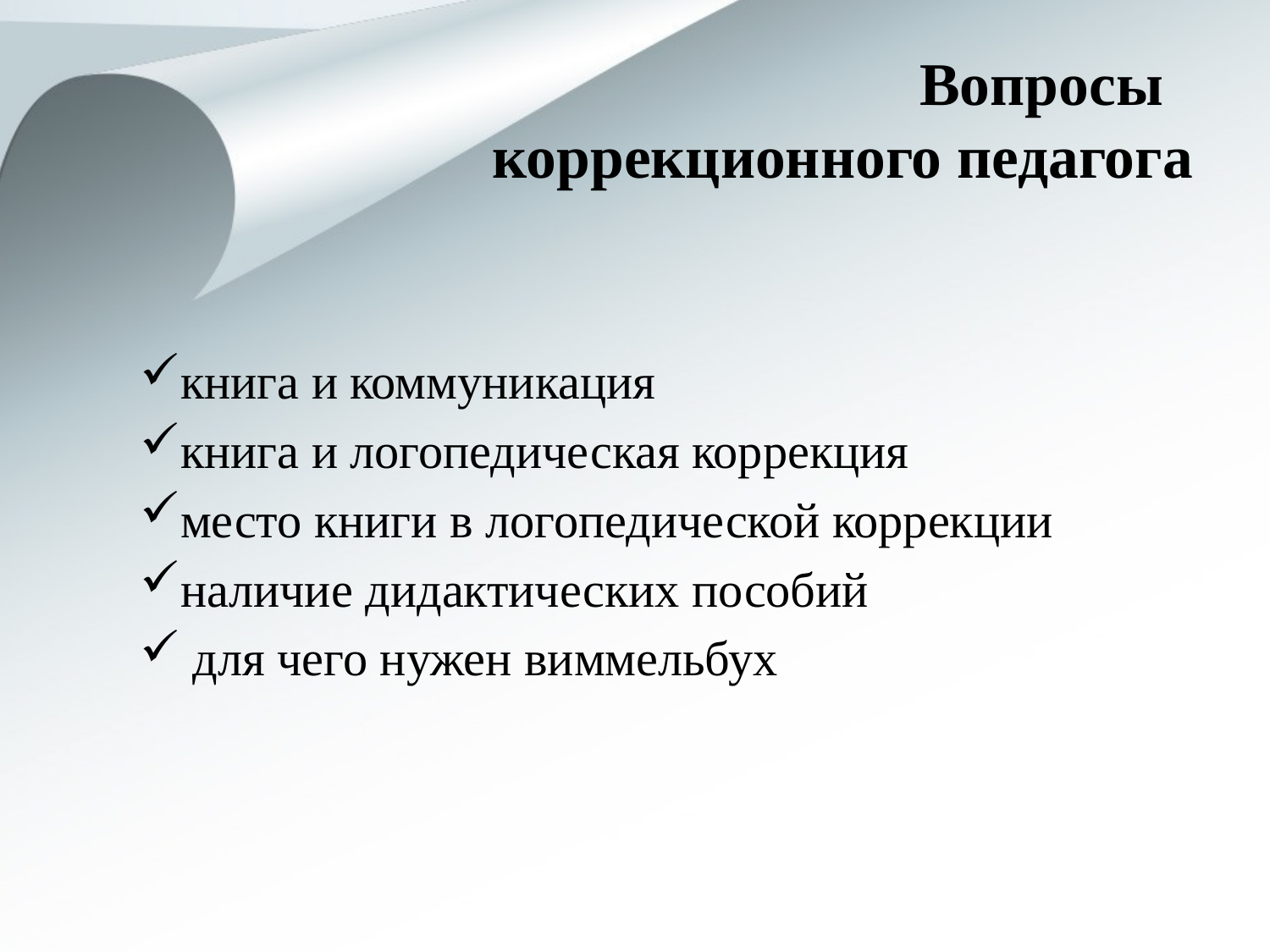

# Вопросы коррекционного педагога

книга и коммуникация
книга и логопедическая коррекция
место книги в логопедической коррекции
наличие дидактических пособий
 для чего нужен виммельбух